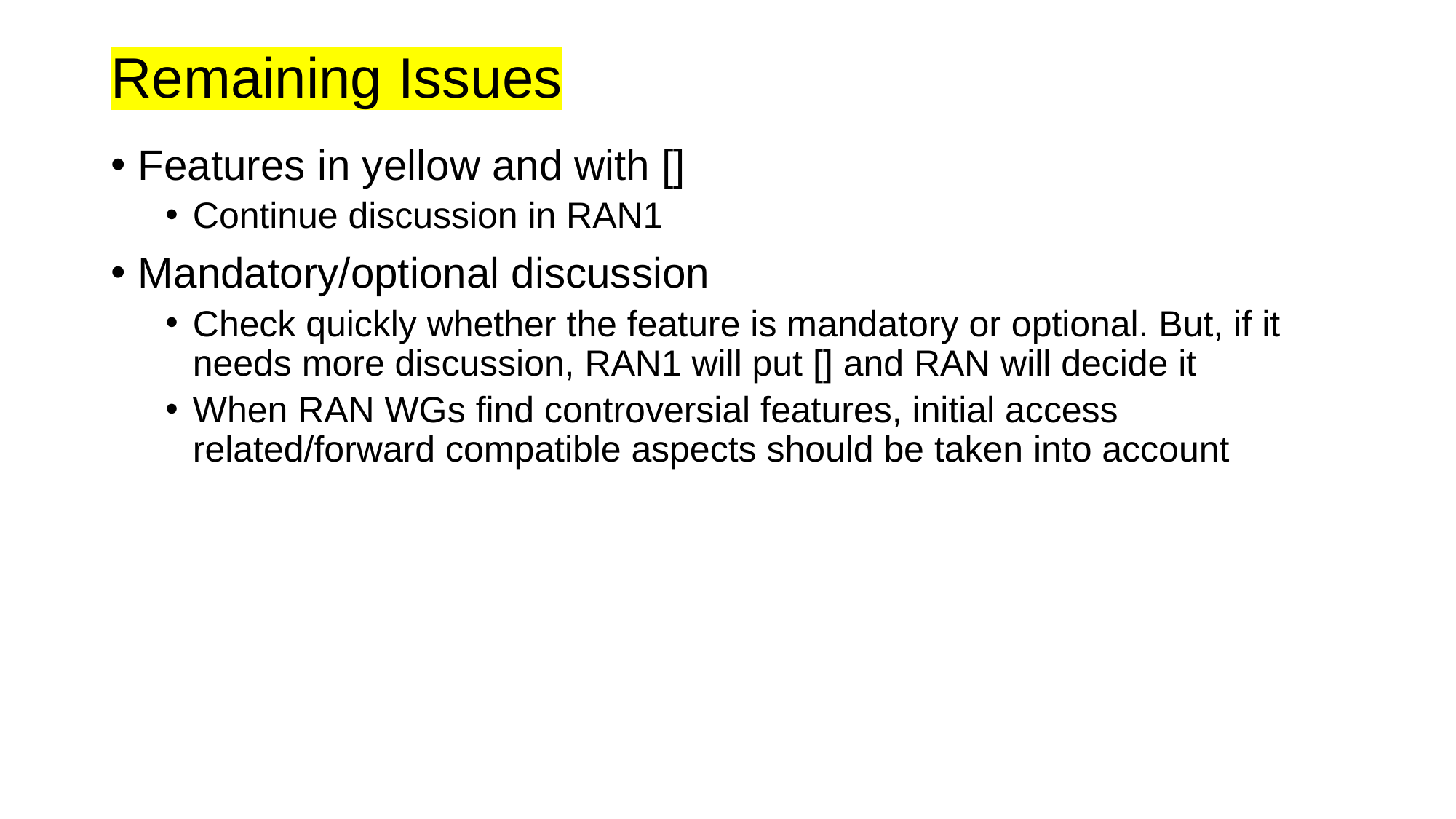

# Remaining Issues
Features in yellow and with []
Continue discussion in RAN1
Mandatory/optional discussion
Check quickly whether the feature is mandatory or optional. But, if it needs more discussion, RAN1 will put [] and RAN will decide it
When RAN WGs find controversial features, initial access related/forward compatible aspects should be taken into account